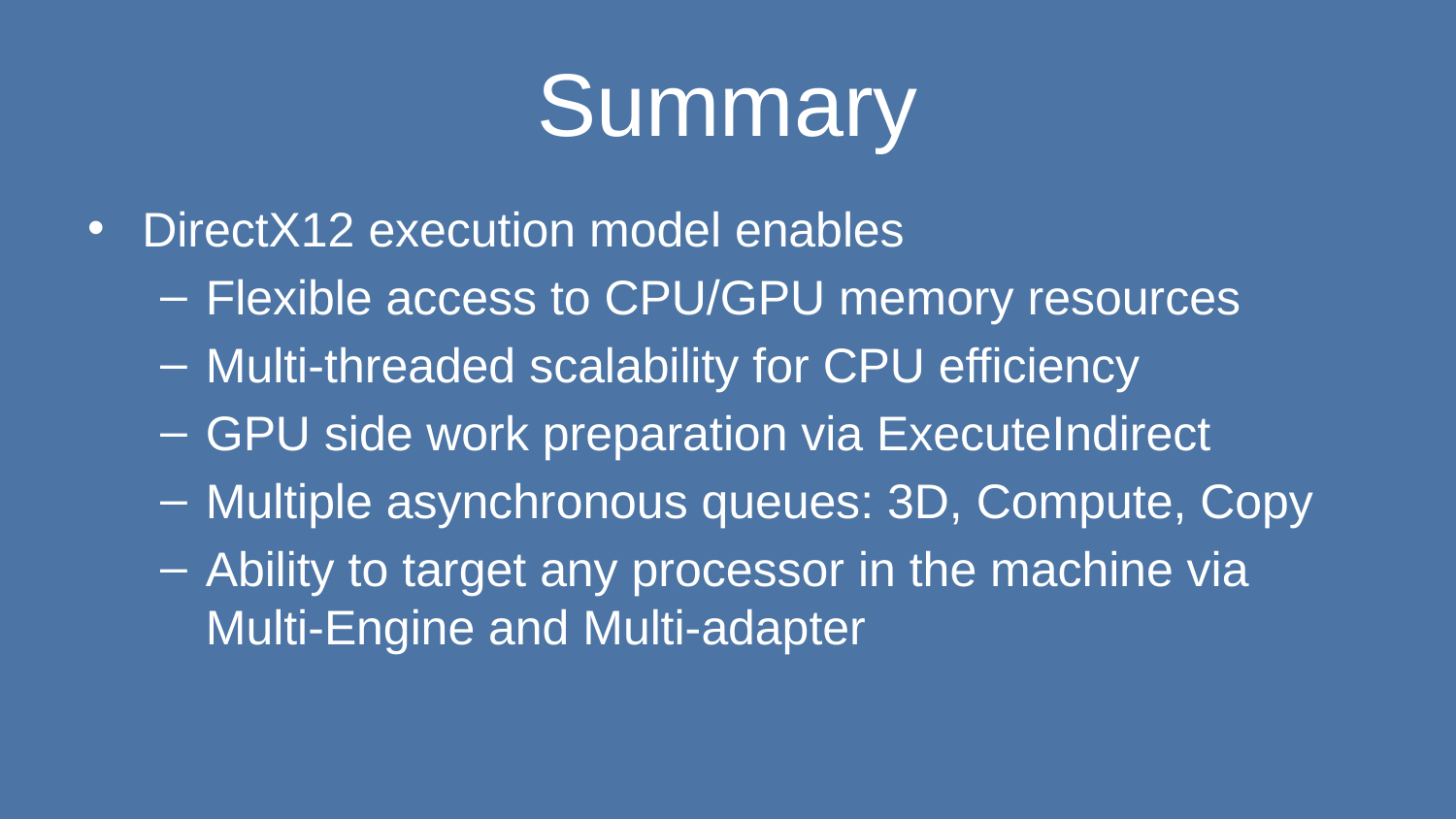

# Summary
DirectX12 execution model enables
Flexible access to CPU/GPU memory resources
Multi-threaded scalability for CPU efficiency
GPU side work preparation via ExecuteIndirect
Multiple asynchronous queues: 3D, Compute, Copy
Ability to target any processor in the machine via Multi-Engine and Multi-adapter